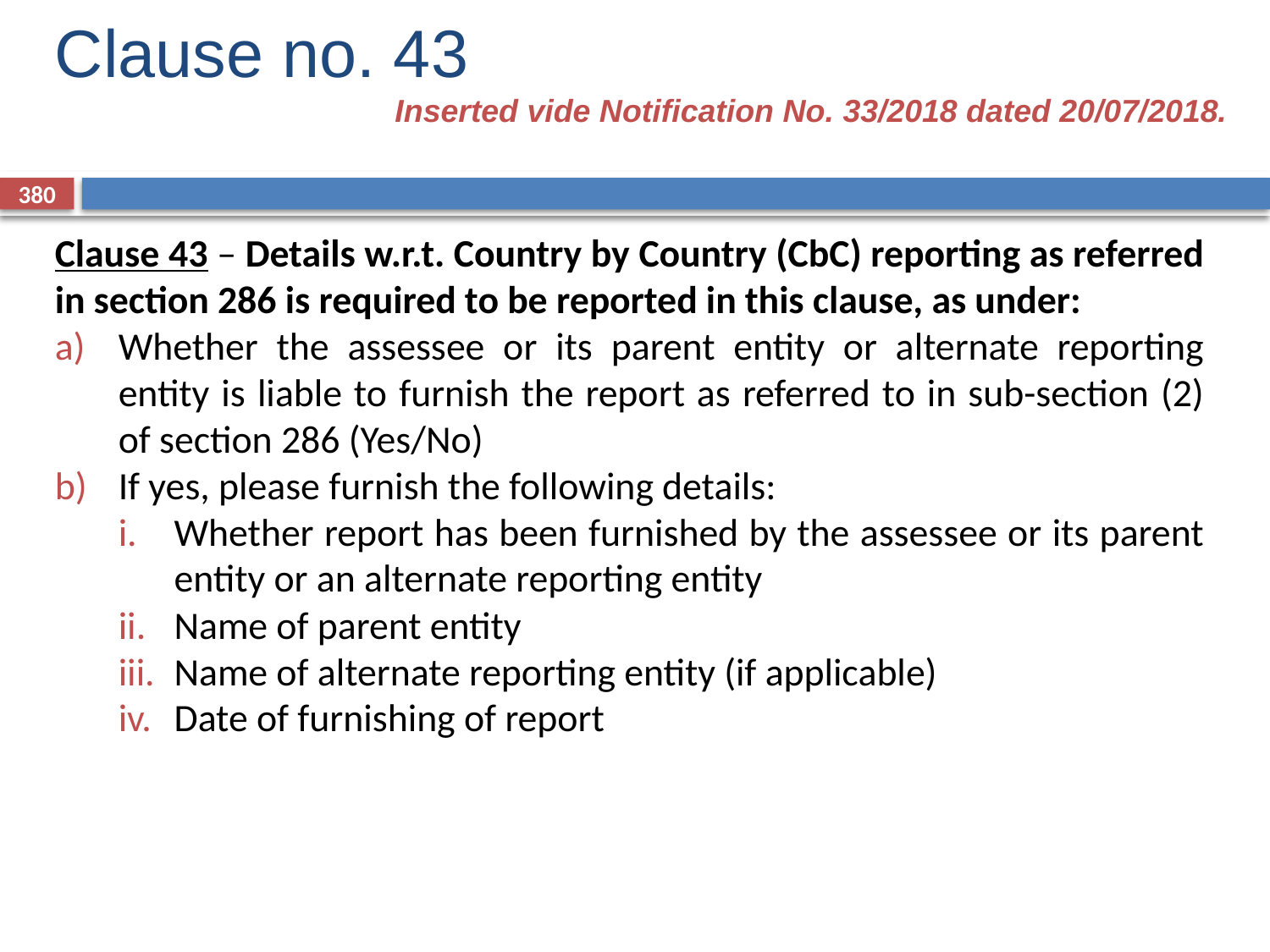

Clause no. 43
Inserted vide Notification No. 33/2018 dated 20/07/2018.

380
Clause 43 – Details w.r.t. Country by Country (CbC) reporting as referred in section 286 is required to be reported in this clause, as under:
Whether the assessee or its parent entity or alternate reporting entity is liable to furnish the report as referred to in sub-section (2) of section 286 (Yes/No)
If yes, please furnish the following details:
Whether report has been furnished by the assessee or its parent entity or an alternate reporting entity
Name of parent entity
Name of alternate reporting entity (if applicable)
Date of furnishing of report